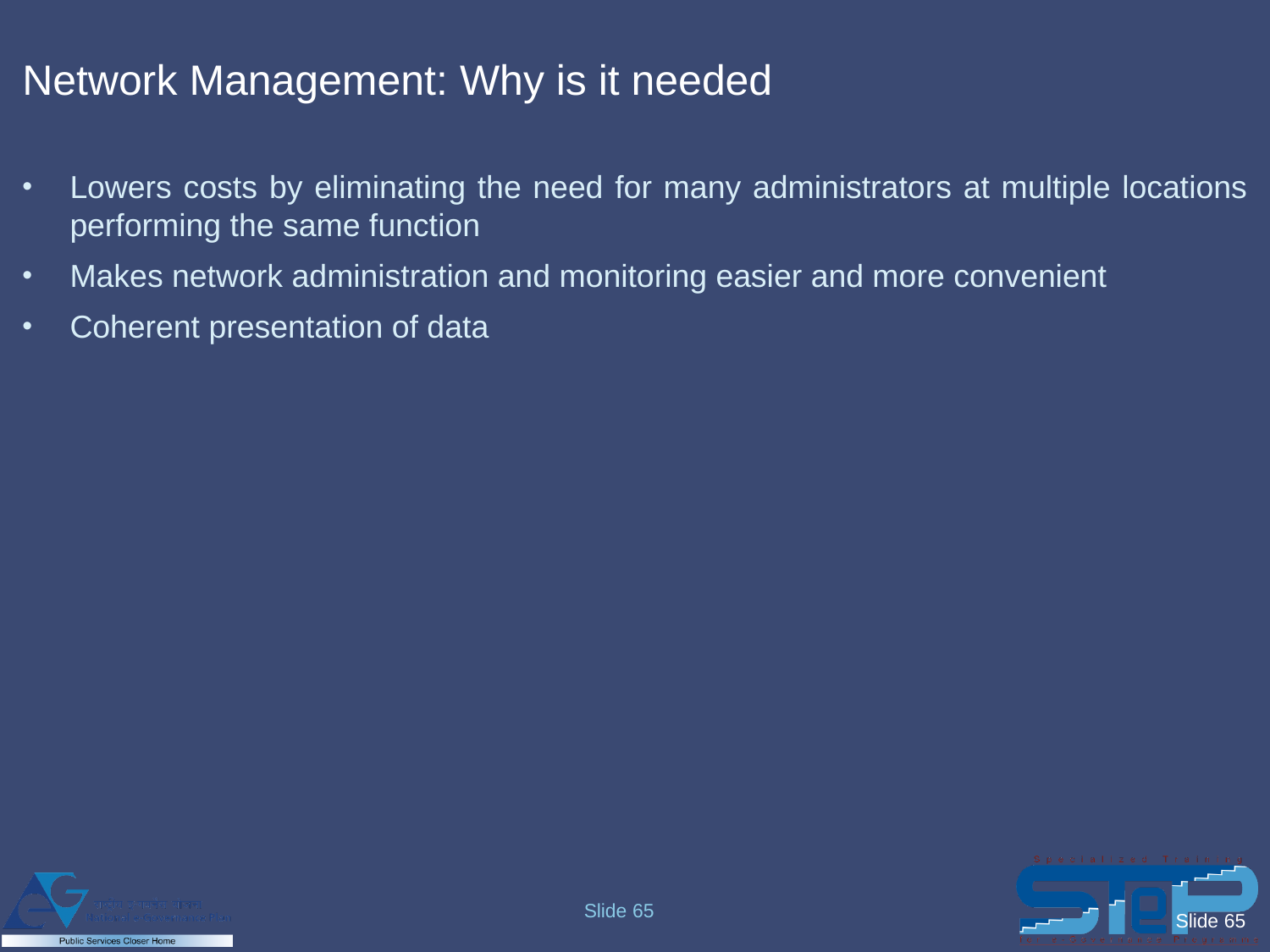

# Network Management: Why is it needed
Lowers costs by eliminating the need for many administrators at multiple locations performing the same function
Makes network administration and monitoring easier and more convenient
Coherent presentation of data

Slide 65